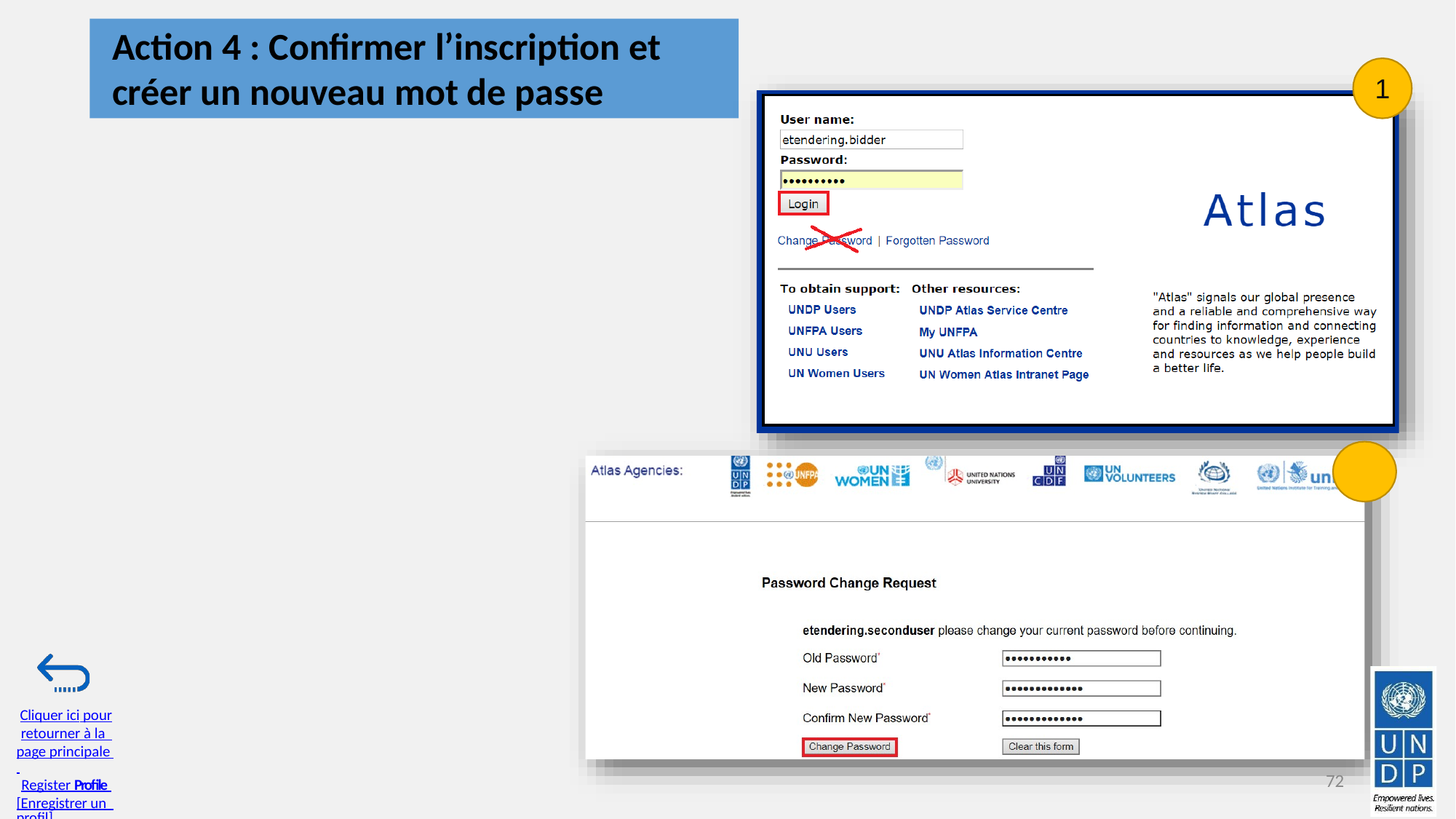

Action 4 : Confirmer l’inscription et
créer un nouveau mot de passe

1

Cliquer ici pour
retourner à la  page principale  Register Profile  [Enregistrer un  profil]
72